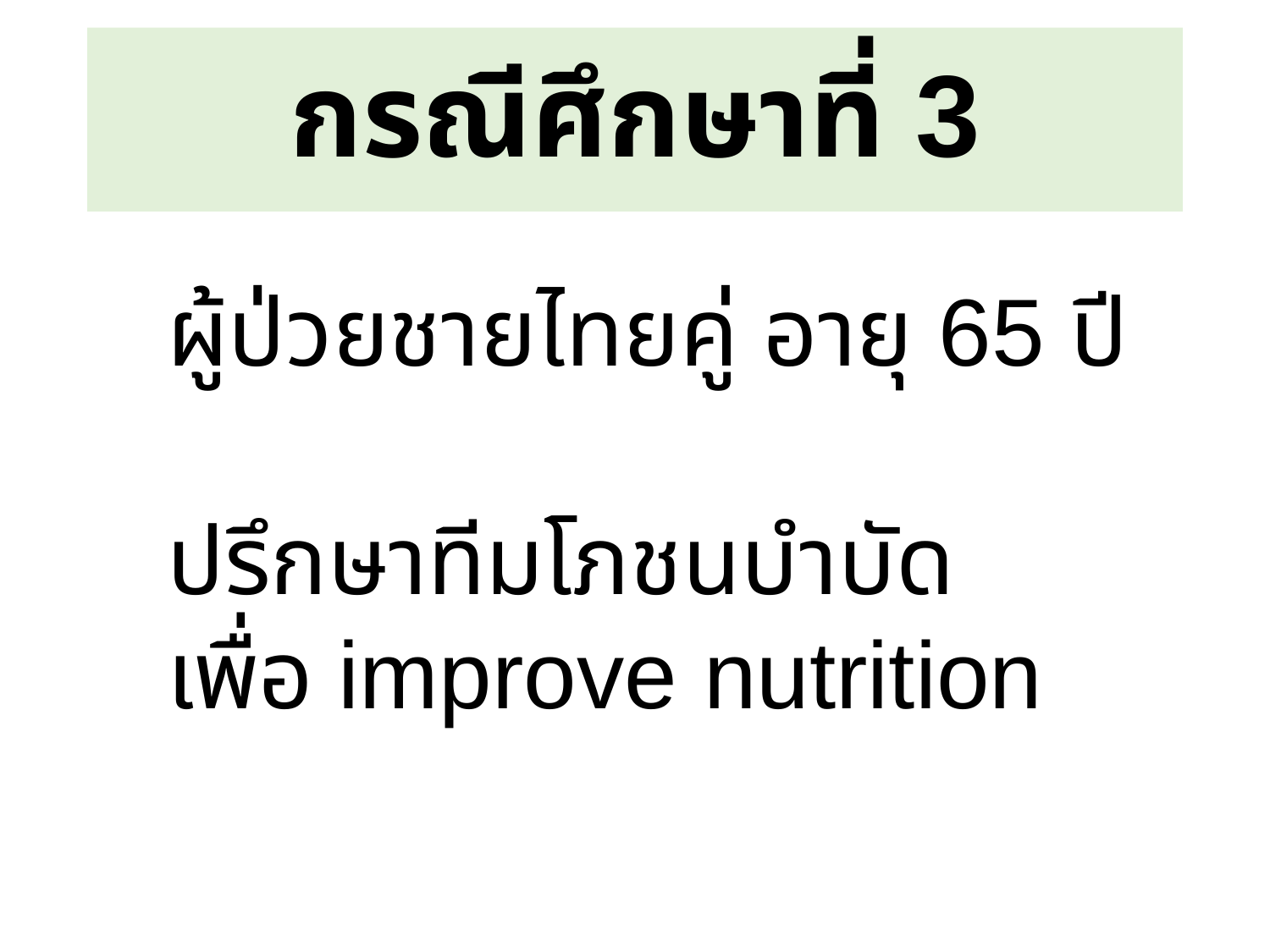

# กรณีศึกษาที่ 3
ผู้ป่วยชายไทยคู่ อายุ 65 ปี

ปรึกษาทีมโภชนบำบัด
เพื่อ improve nutrition